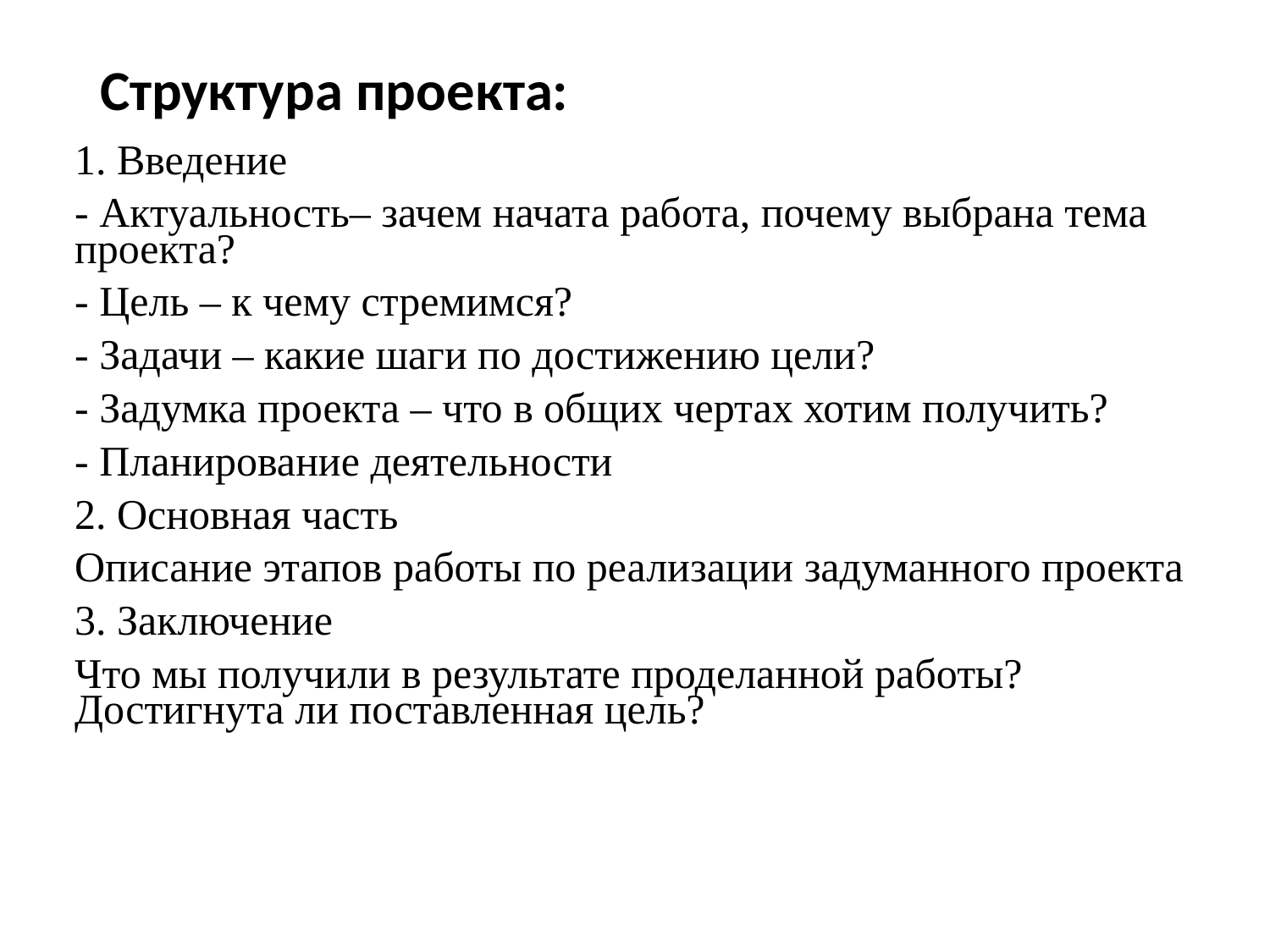

# Структура проекта:
1. Введение
- Актуальность– зачем начата работа, почему выбрана тема проекта?
- Цель – к чему стремимся?
- Задачи – какие шаги по достижению цели?
- Задумка проекта – что в общих чертах хотим получить?
- Планирование деятельности
2. Основная часть
Описание этапов работы по реализации задуманного проекта
3. Заключение
Что мы получили в результате проделанной работы? Достигнута ли поставленная цель?